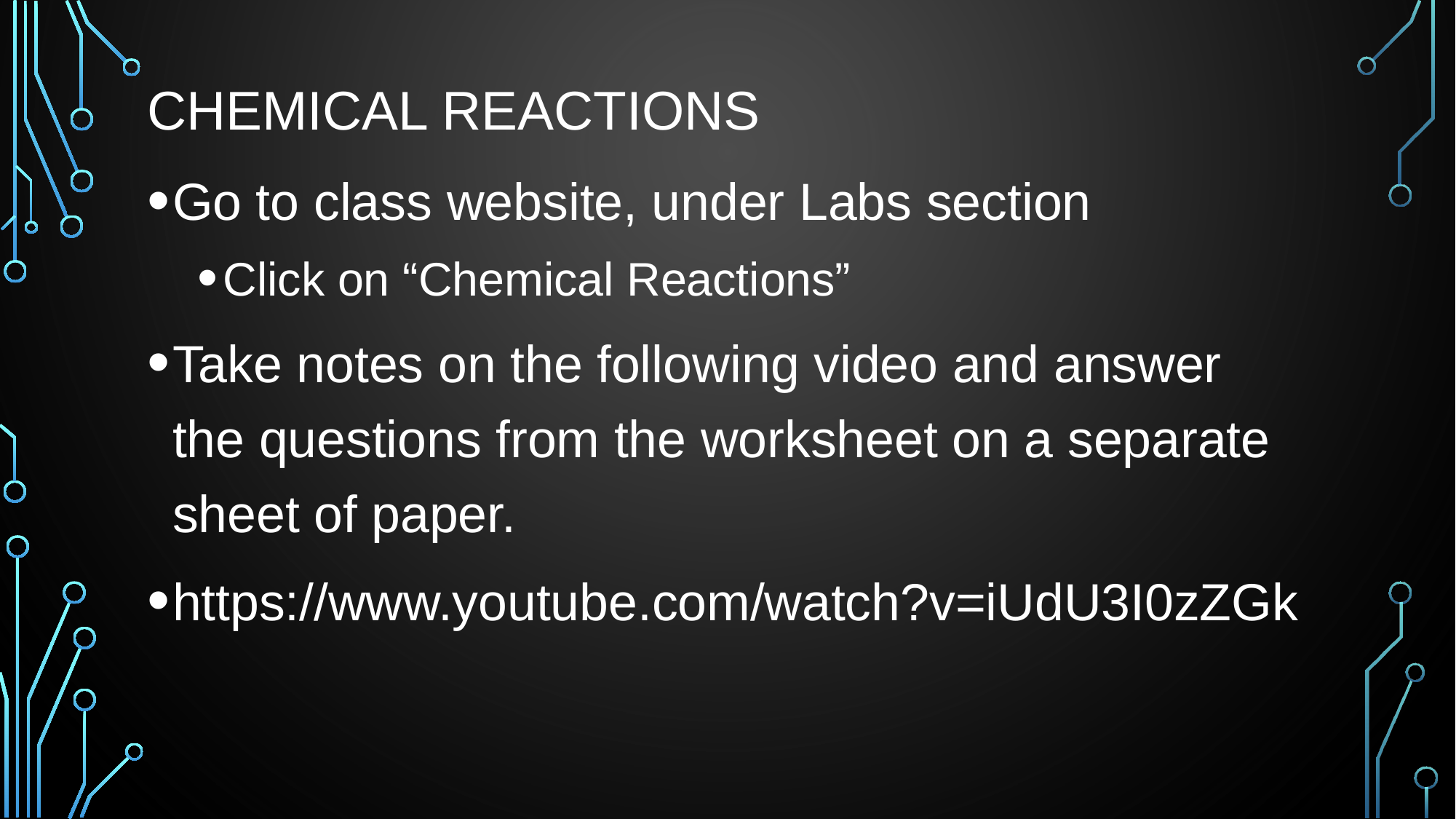

# CHEMICAL REACTIONs
Go to class website, under Labs section
Click on “Chemical Reactions”
Take notes on the following video and answer the questions from the worksheet on a separate sheet of paper.
https://www.youtube.com/watch?v=iUdU3I0zZGk